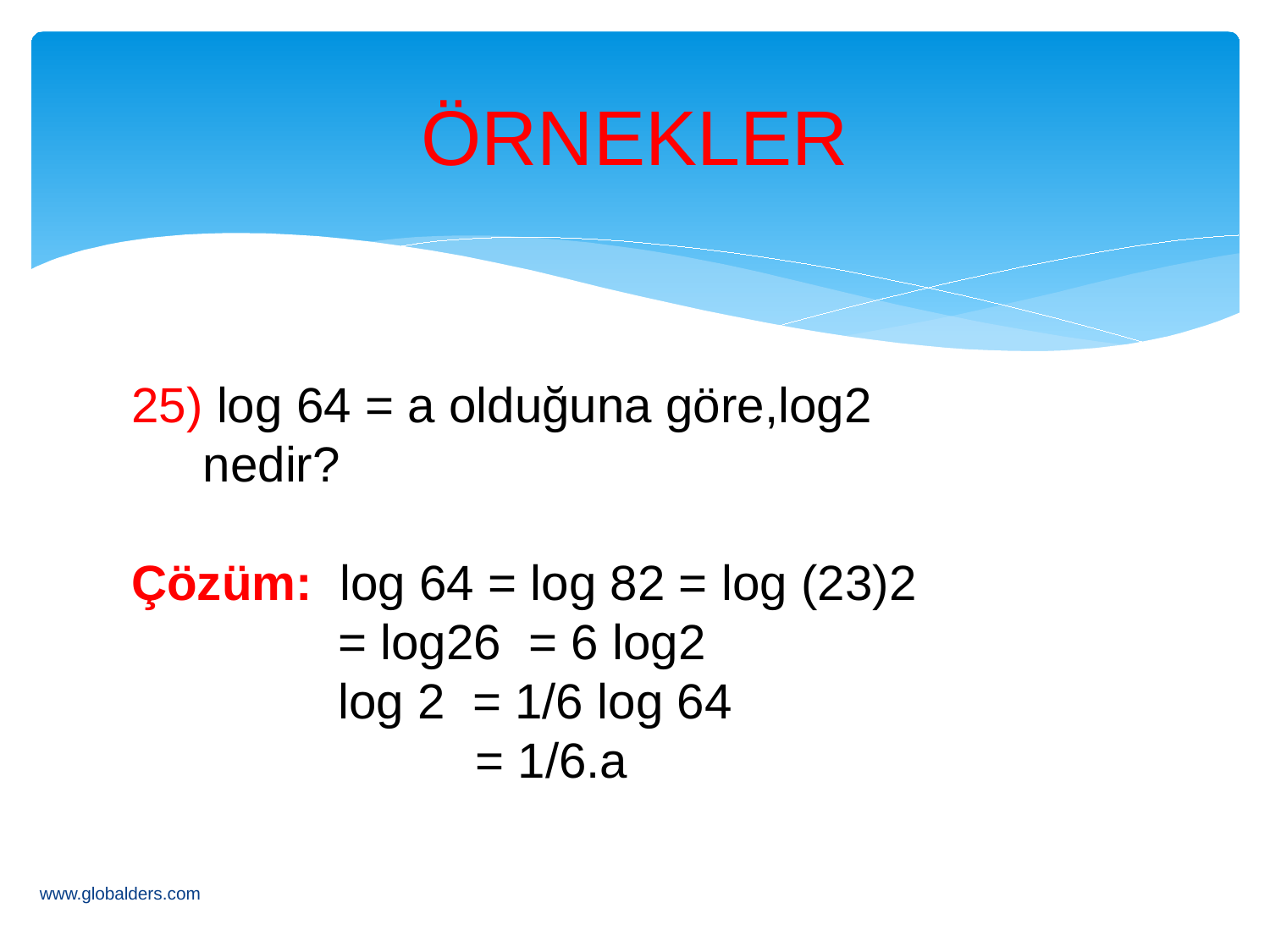

# ÖRNEKLER
25) log 64 = a olduğuna göre,log2 nedir?

Çözüm:  log 64 = log 82 = log (23)2
               = log26  = 6 log2
               log 2  = 1/6 log 64
                         = 1/6.a
www.globalders.com